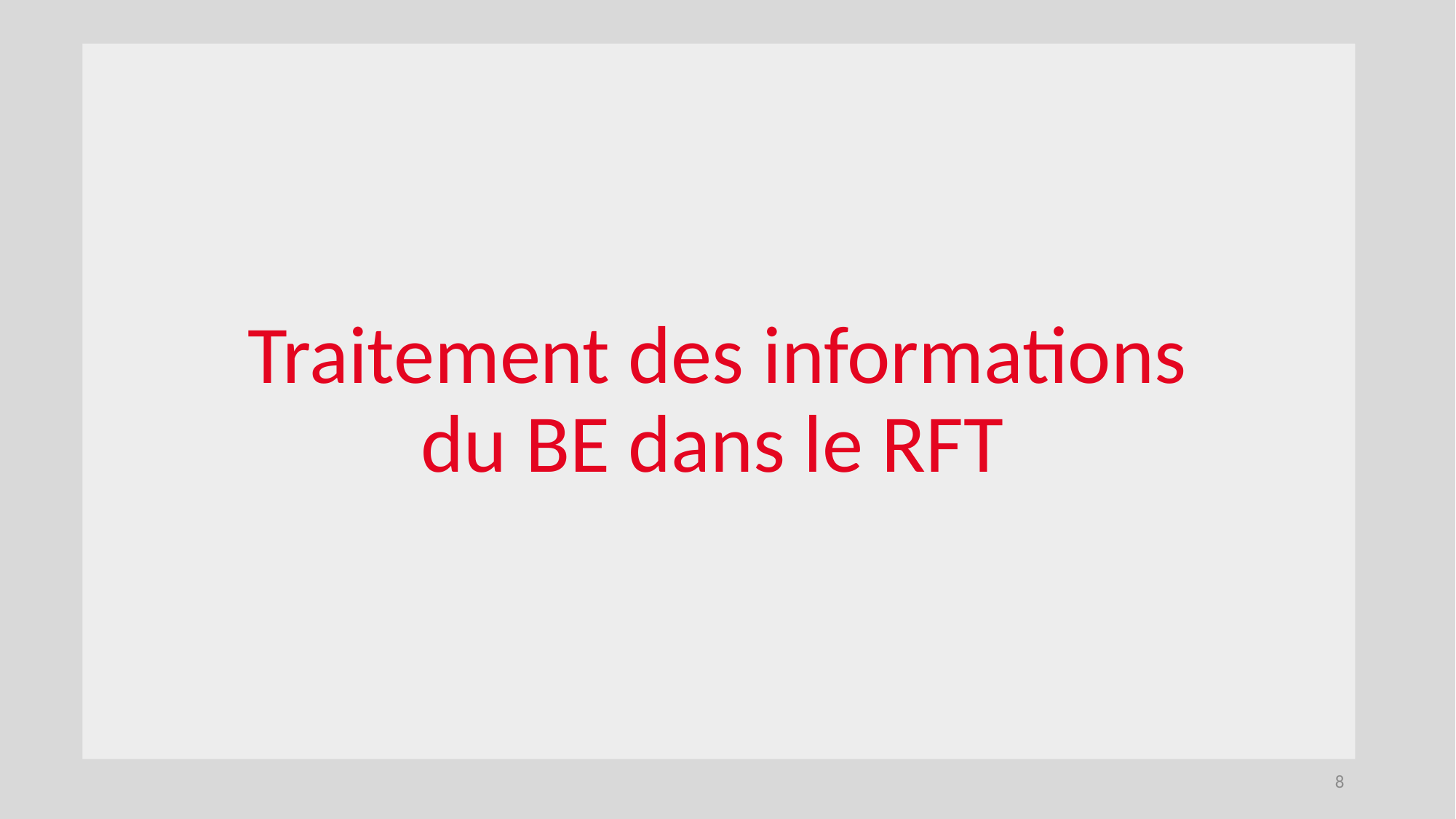

Traitement des informations
			du BE dans le RFT
8